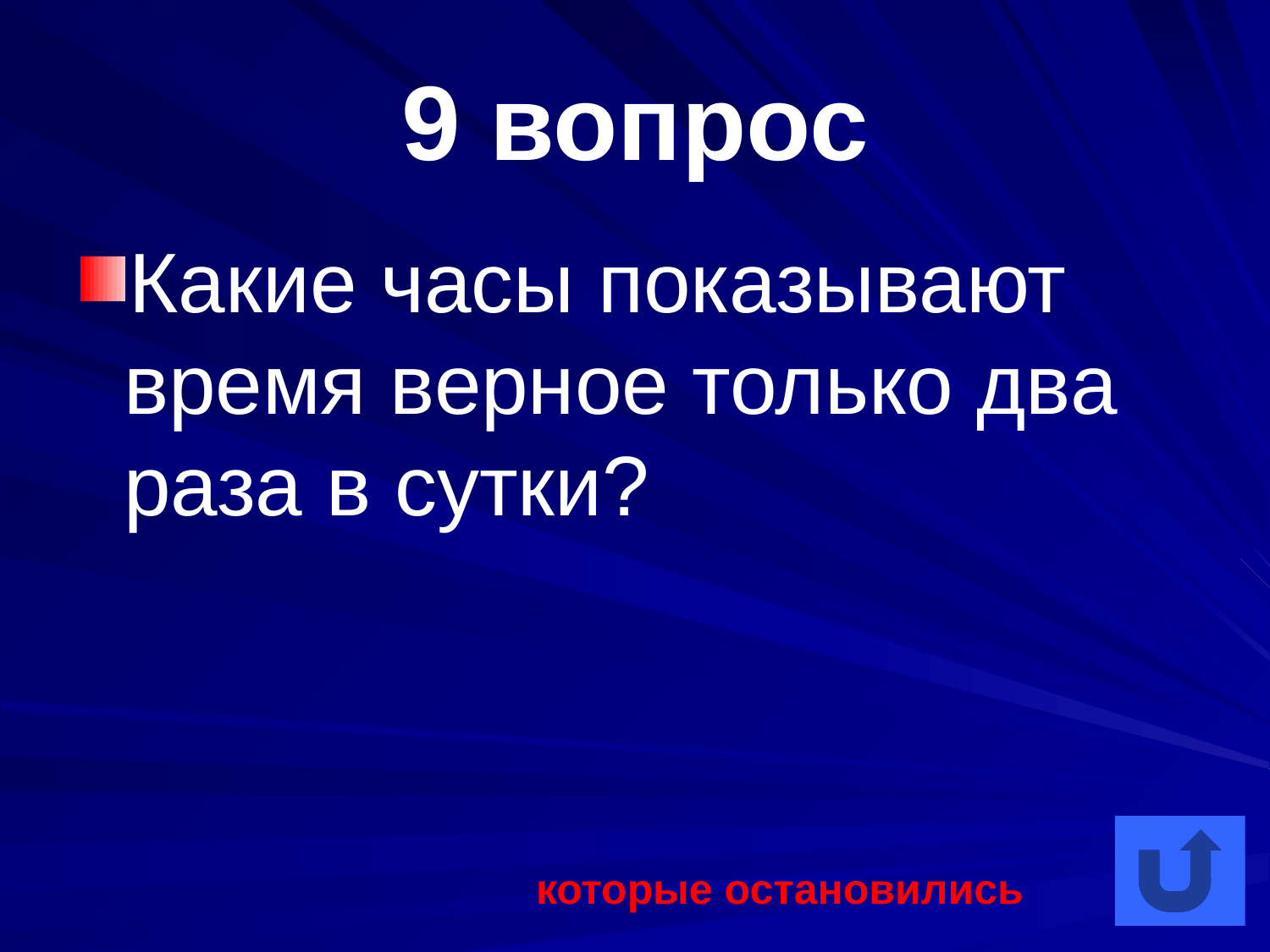

# 9 вопрос
Какие часы показывают время верное только два раза в сутки?

которые остановились